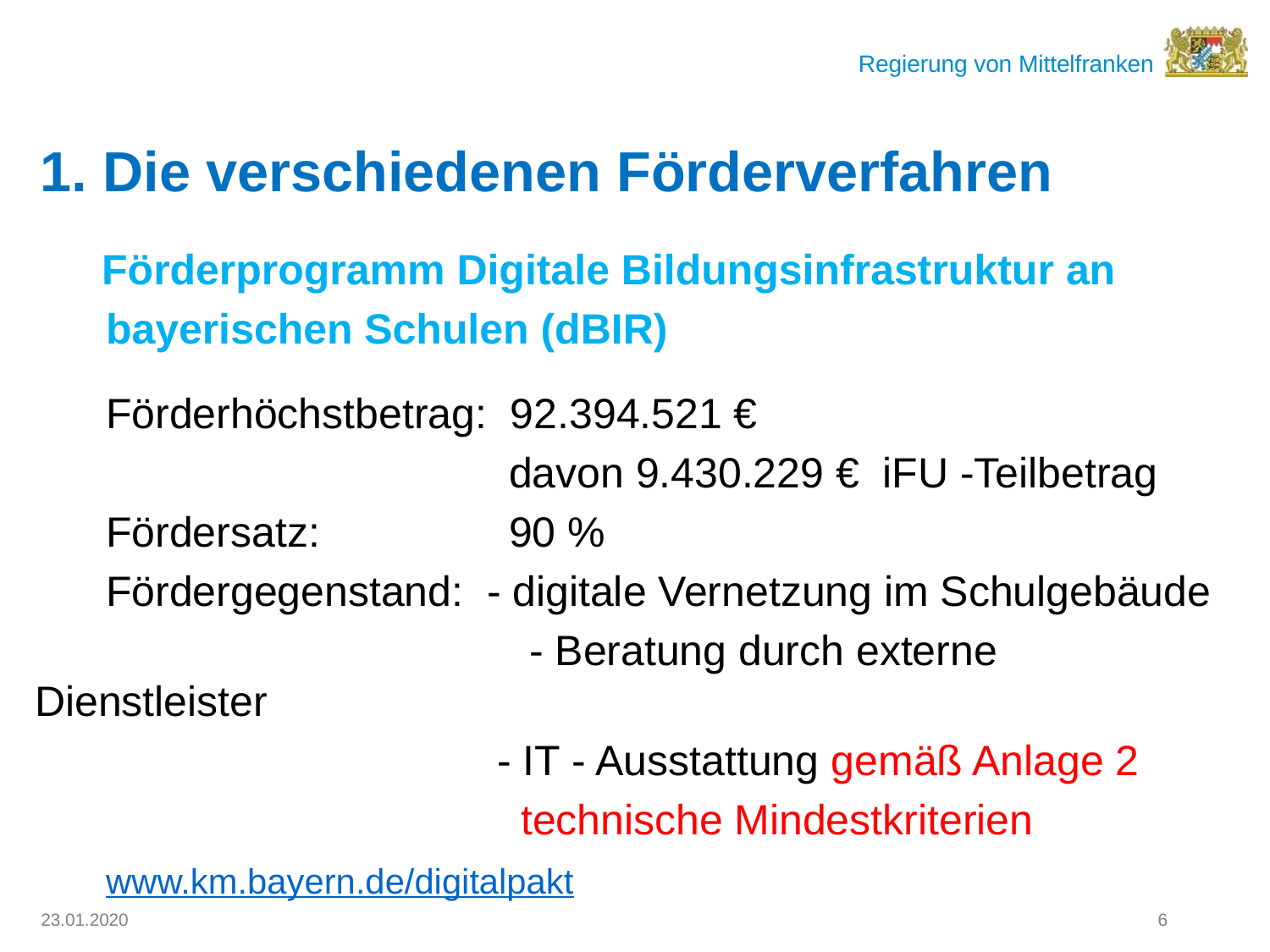

# 1. Die verschiedenen Förderverfahren
      Förderprogramm Digitale Bildungsinfrastruktur an
      bayerischen Schulen (dBIR)
      Förderhöchstbetrag:  92.394.521 €
                                        davon 9.430.229 €  iFU -Teilbetrag
      Fördersatz:                90 %
      Fördergegenstand:  - digitale Vernetzung im Schulgebäude
 	                               - Beratung durch externe Dienstleister
                                       - IT - Ausstattung gemäß Anlage 2
                                         technische Mindestkriterien
      www.km.bayern.de/digitalpakt

6